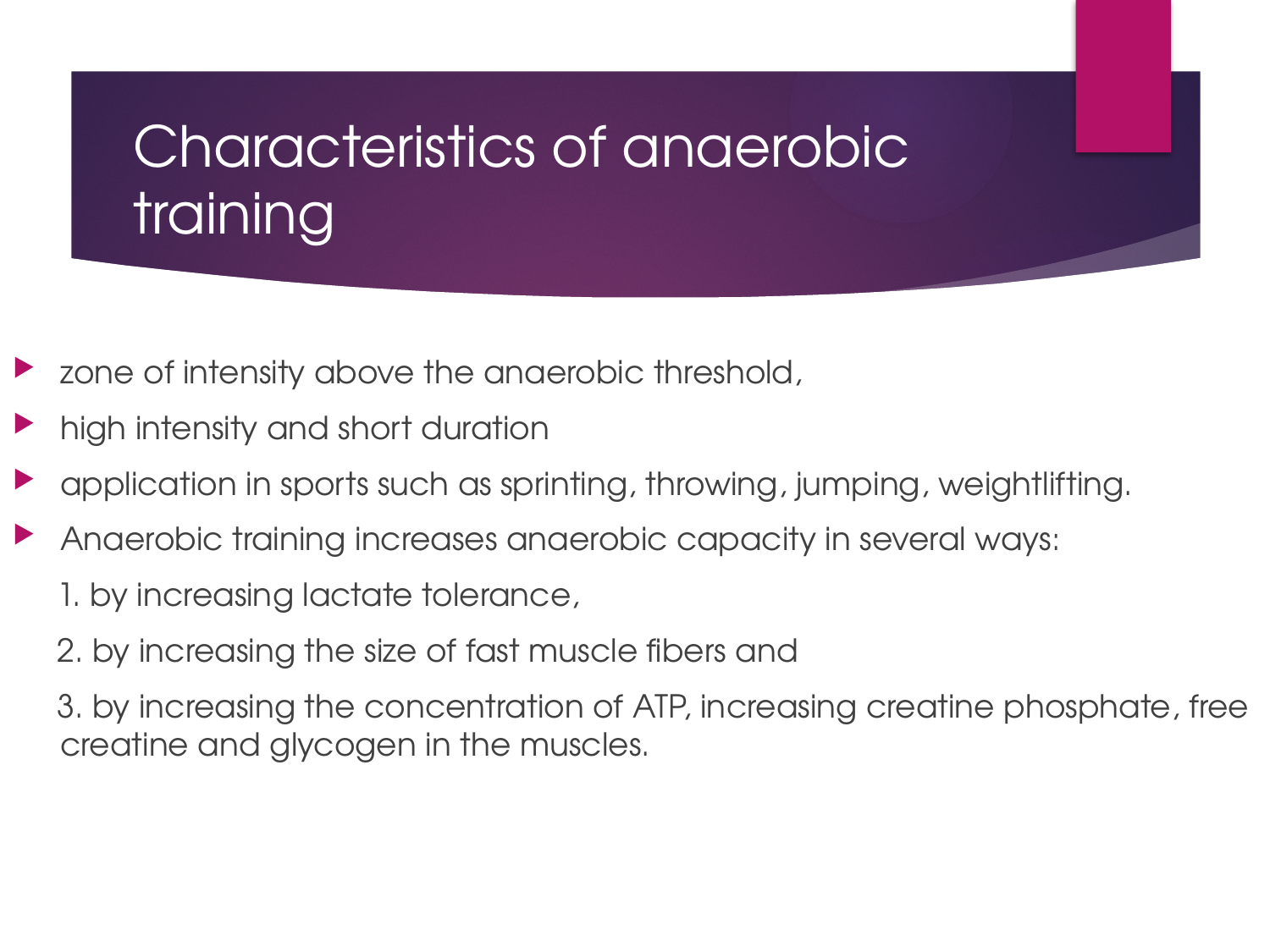

# Characteristics of anaerobic training
zone of intensity above the anaerobic threshold,
high intensity and short duration
application in sports such as sprinting, throwing, jumping, weightlifting.
Anaerobic training increases anaerobic capacity in several ways:
     1. by increasing lactate tolerance,
     2. by increasing the size of fast muscle fibers and
     3. by increasing the concentration of ATP, increasing creatine phosphate, free creatine and glycogen in the muscles.